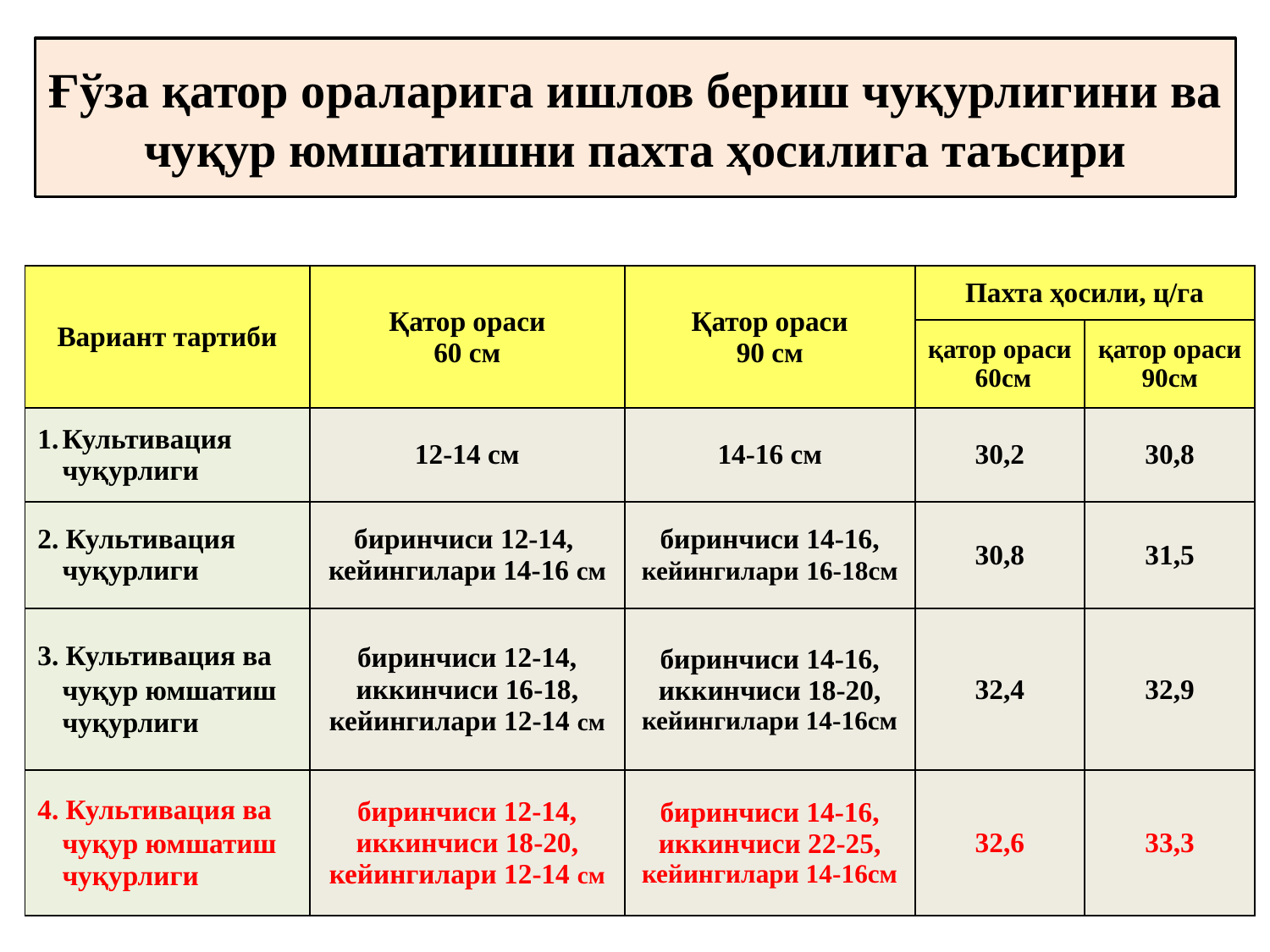

# Ғўза қатор ораларига ишлов бериш чуқурлигини ва чуқур юмшатишни пахта ҳосилига таъсири
| Вариант тартиби | Қатор ораси 60 см | Қатор ораси 90 см | Пахта ҳосили, ц/га |  |
| --- | --- | --- | --- | --- |
|  |  |  | қатор ораси 60см | қатор ораси 90см |
| Культивация чуқурлиги | 12-14 см | 14-16 см | 30,2 | 30,8 |
| 2. Культивация чуқурлиги | биринчиси 12-14, кейингилари 14-16 см | биринчиси 14-16, кейингилари 16-18см | 30,8 | 31,5 |
| 3. Культивация ва чуқур юмшатиш чуқурлиги | биринчиси 12-14, иккинчиси 16-18, кейингилари 12-14 см | биринчиси 14-16, иккинчиси 18-20, кейингилари 14-16см | 32,4 | 32,9 |
| 4. Культивация ва чуқур юмшатиш чуқурлиги | биринчиси 12-14, иккинчиси 18-20, кейингилари 12-14 см | биринчиси 14-16, иккинчиси 22-25, кейингилари 14-16см | 32,6 | 33,3 |